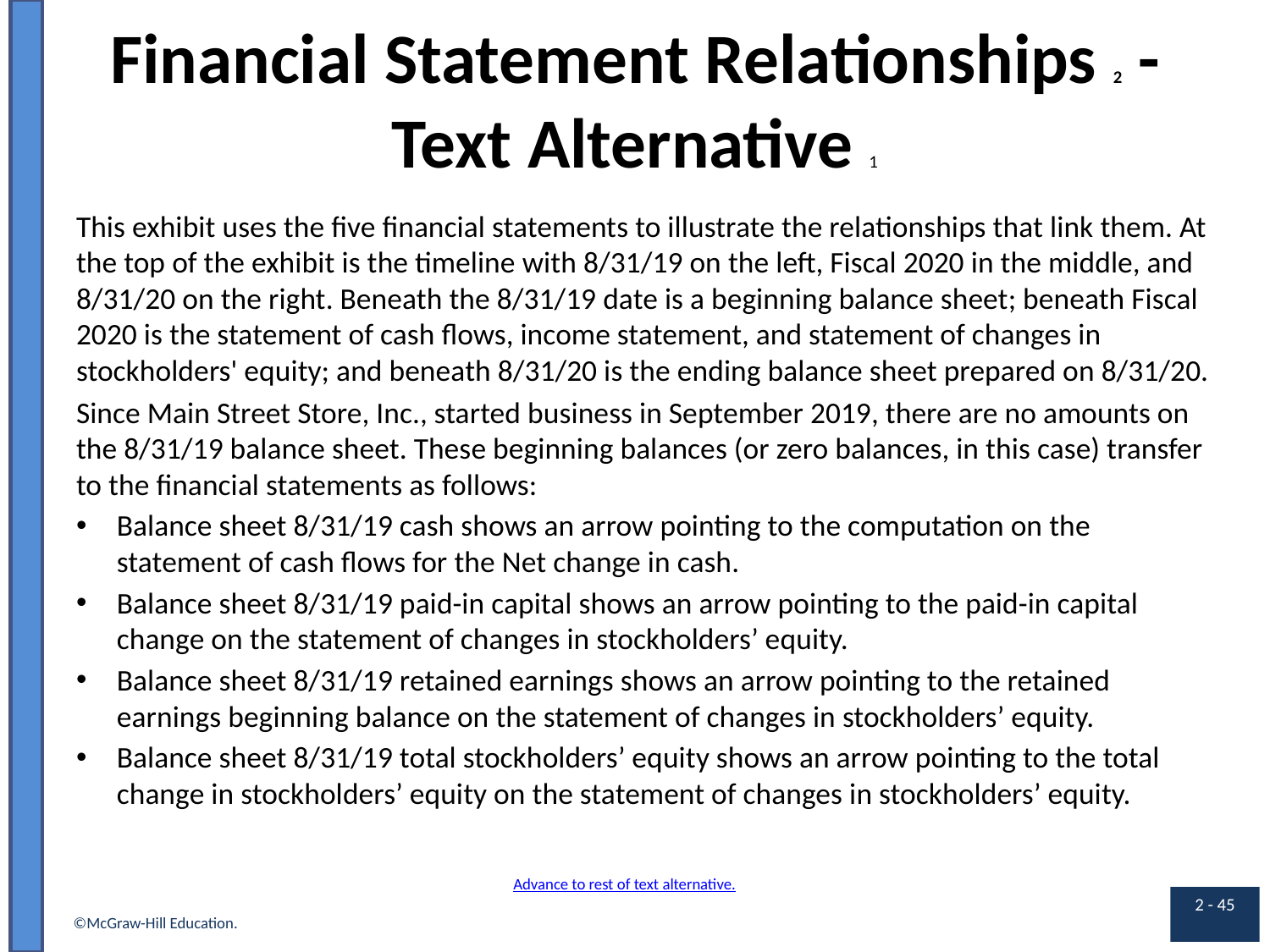

# Financial Statement Relationships 2 - Text Alternative 1
This exhibit uses the five financial statements to illustrate the relationships that link them. At the top of the exhibit is the timeline with 8/31/19 on the left, Fiscal 2020 in the middle, and 8/31/20 on the right. Beneath the 8/31/19 date is a beginning balance sheet; beneath Fiscal 2020 is the statement of cash flows, income statement, and statement of changes in stockholders' equity; and beneath 8/31/20 is the ending balance sheet prepared on 8/31/20.
Since Main Street Store, Inc., started business in September 2019, there are no amounts on the 8/31/19 balance sheet. These beginning balances (or zero balances, in this case) transfer to the financial statements as follows:
Balance sheet 8/31/19 cash shows an arrow pointing to the computation on the statement of cash flows for the Net change in cash.
Balance sheet 8/31/19 paid-in capital shows an arrow pointing to the paid-in capital change on the statement of changes in stockholders’ equity.
Balance sheet 8/31/19 retained earnings shows an arrow pointing to the retained earnings beginning balance on the statement of changes in stockholders’ equity.
Balance sheet 8/31/19 total stockholders’ equity shows an arrow pointing to the total change in stockholders’ equity on the statement of changes in stockholders’ equity.
Advance to rest of text alternative.